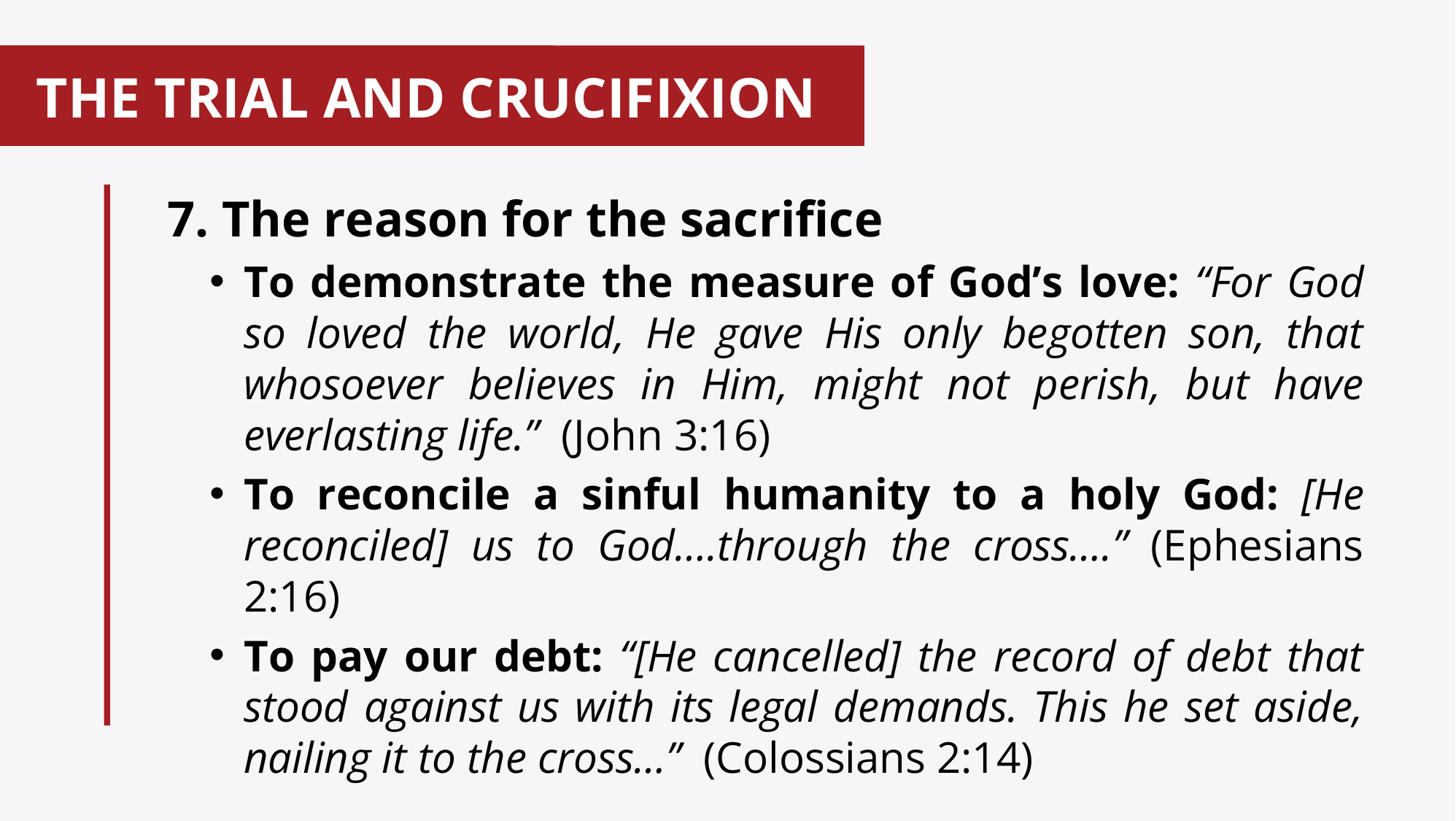

# THE TRIAL AND CRUCIFIXION
 7. The reason for the sacrifice
To demonstrate the measure of God’s love: “For God so loved the world, He gave His only begotten son, that whosoever believes in Him, might not perish, but have everlasting life.”  (John 3:16)
To reconcile a sinful humanity to a holy God: [He reconciled] us to God….through the cross….” (Ephesians 2:16)
To pay our debt: “[He cancelled] the record of debt that stood against us with its legal demands. This he set aside, nailing it to the cross…”  (Colossians 2:14)